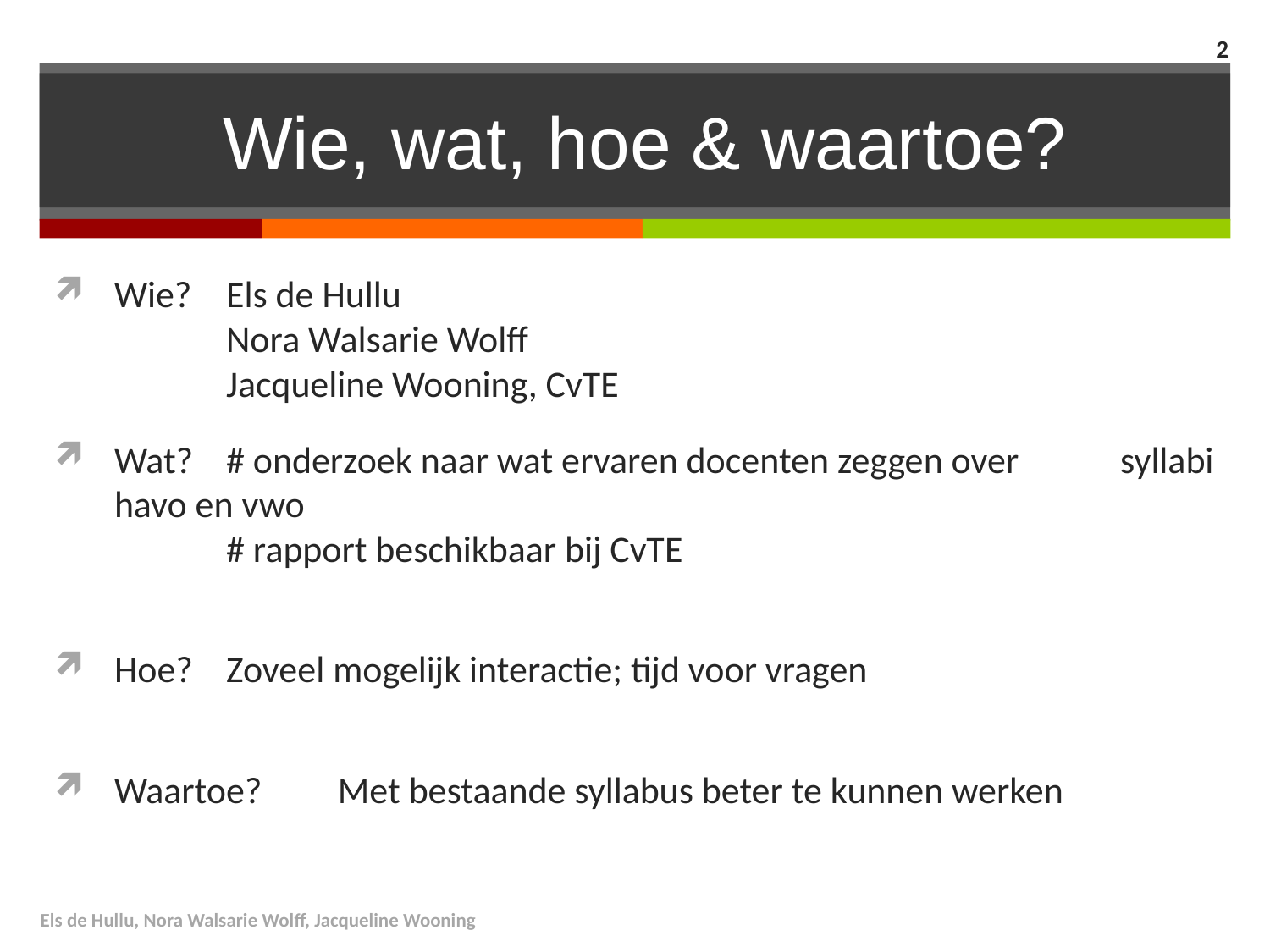

2
# Wie, wat, hoe & waartoe?
Wie? 	Els de Hullu
		Nora Walsarie Wolff
		Jacqueline Wooning, CvTE
Wat? 	# onderzoek naar wat ervaren docenten zeggen over 			syllabi havo en vwo
		# rapport beschikbaar bij CvTE
Hoe? 	Zoveel mogelijk interactie; tijd voor vragen
Waartoe? 	Met bestaande syllabus beter te kunnen werken

Els de Hullu, Nora Walsarie Wolff, Jacqueline Wooning